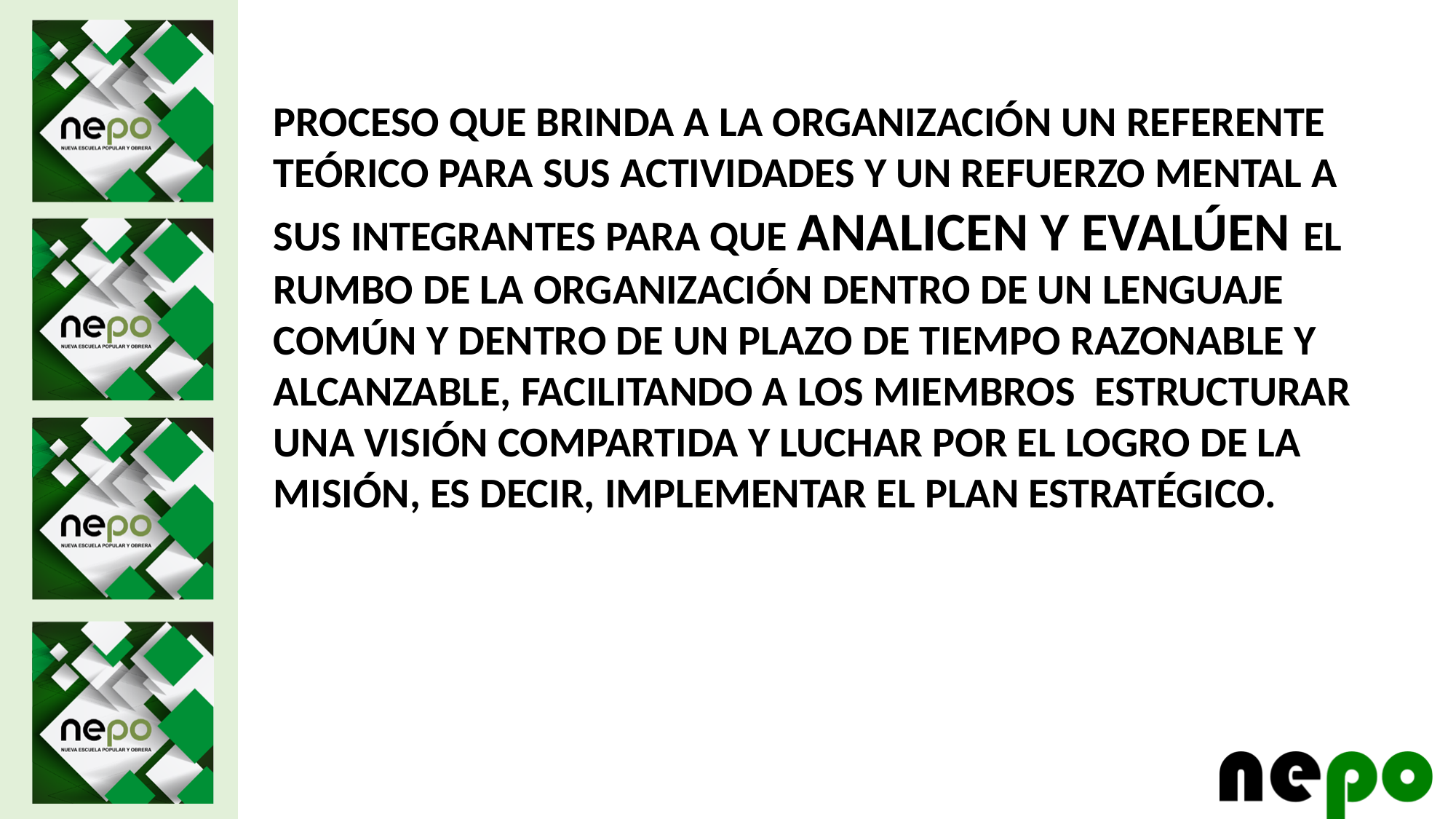

PROCESO QUE BRINDA A LA ORGANIZACIÓN UN REFERENTE TEÓRICO PARA SUS ACTIVIDADES Y UN REFUERZO MENTAL A SUS INTEGRANTES PARA QUE ANALICEN Y EVALÚEN EL RUMBO DE LA ORGANIZACIÓN DENTRO DE UN LENGUAJE COMÚN Y DENTRO DE UN PLAZO DE TIEMPO RAZONABLE Y ALCANZABLE, FACILITANDO A LOS MIEMBROS  ESTRUCTURAR UNA VISIÓN COMPARTIDA Y LUCHAR POR EL LOGRO DE LA MISIÓN, ES DECIR, IMPLEMENTAR EL PLAN ESTRATÉGICO.